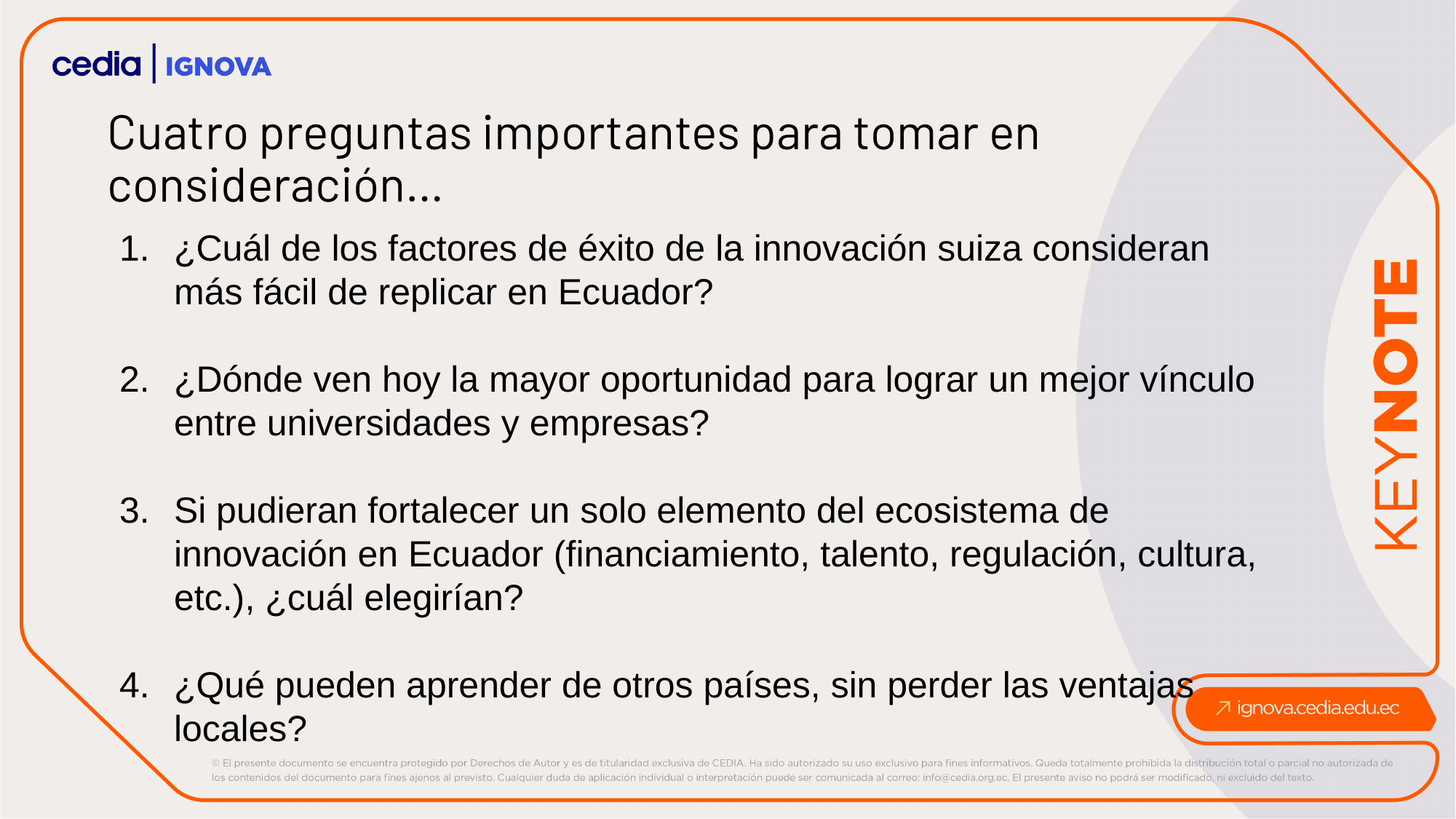

# Cuatro preguntas importantes para tomar en consideración…
¿Cuál de los factores de éxito de la innovación suiza consideran más fácil de replicar en Ecuador?

¿Dónde ven hoy la mayor oportunidad para lograr un mejor vínculo entre universidades y empresas?

Si pudieran fortalecer un solo elemento del ecosistema de innovación en Ecuador (financiamiento, talento, regulación, cultura, etc.), ¿cuál elegirían?

¿Qué pueden aprender de otros países, sin perder las ventajas locales?